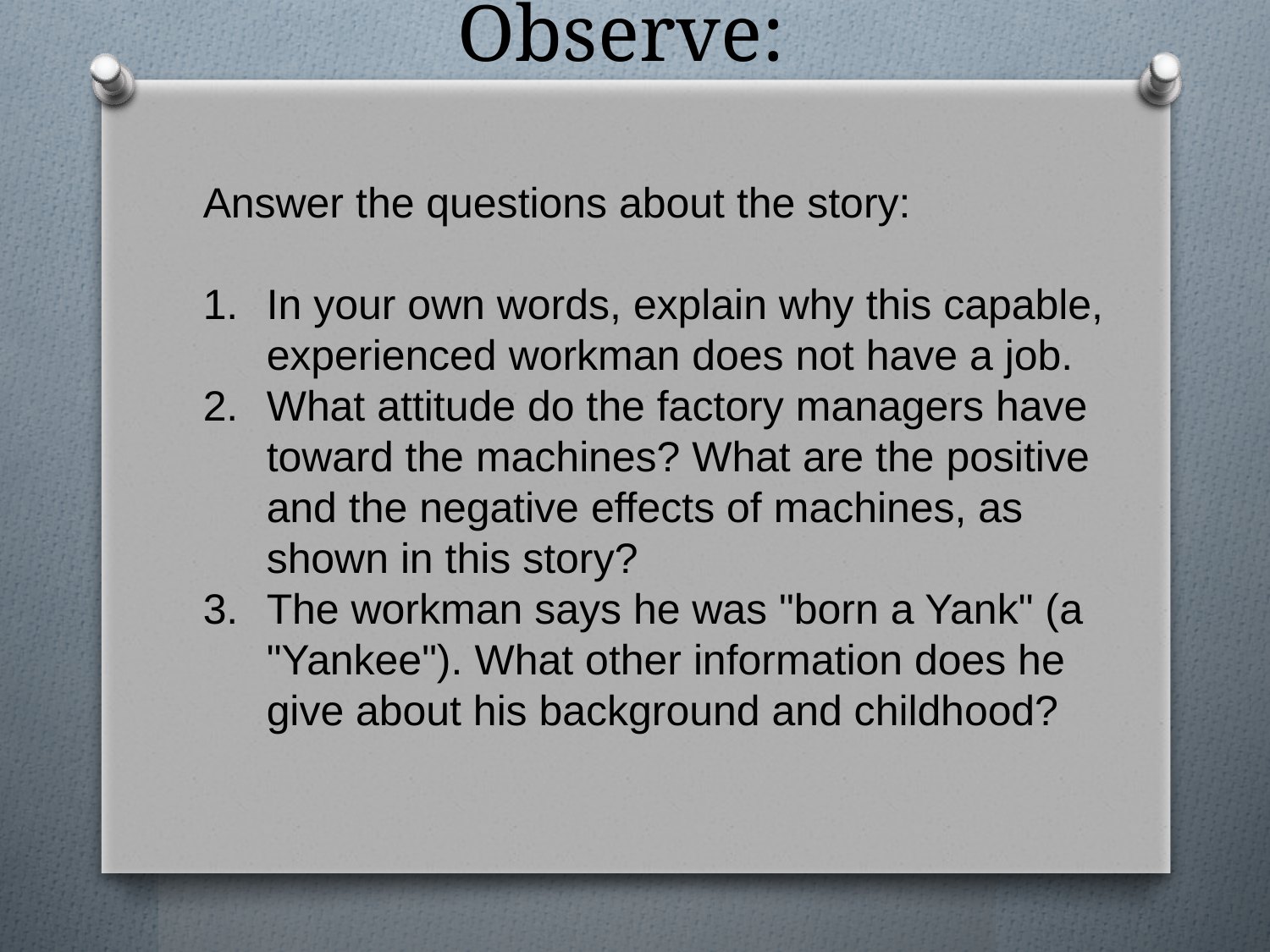

# Observe:
Answer the questions about the story:

In your own words, explain why this capable, experienced workman does not have a job.
What attitude do the factory managers have toward the machines? What are the positive and the negative effects of machines, as shown in this story?
The workman says he was "born a Yank" (a "Yankee"). What other information does he give about his background and childhood?